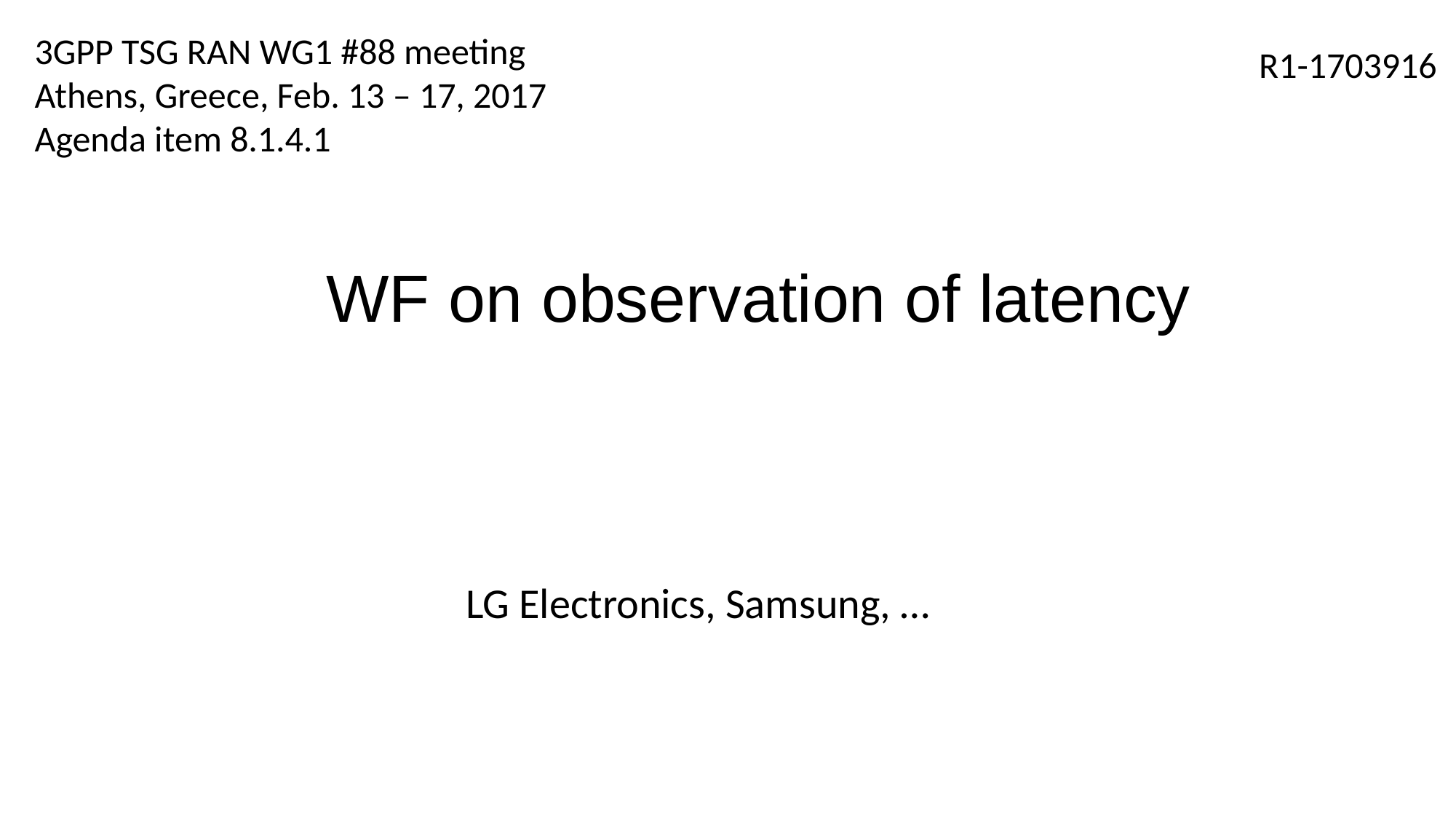

3GPP TSG RAN WG1 #88 meeting
Athens, Greece, Feb. 13 – 17, 2017
Agenda item 8.1.4.1
R1-1703916
# WF on observation of latency
LG Electronics, Samsung, …